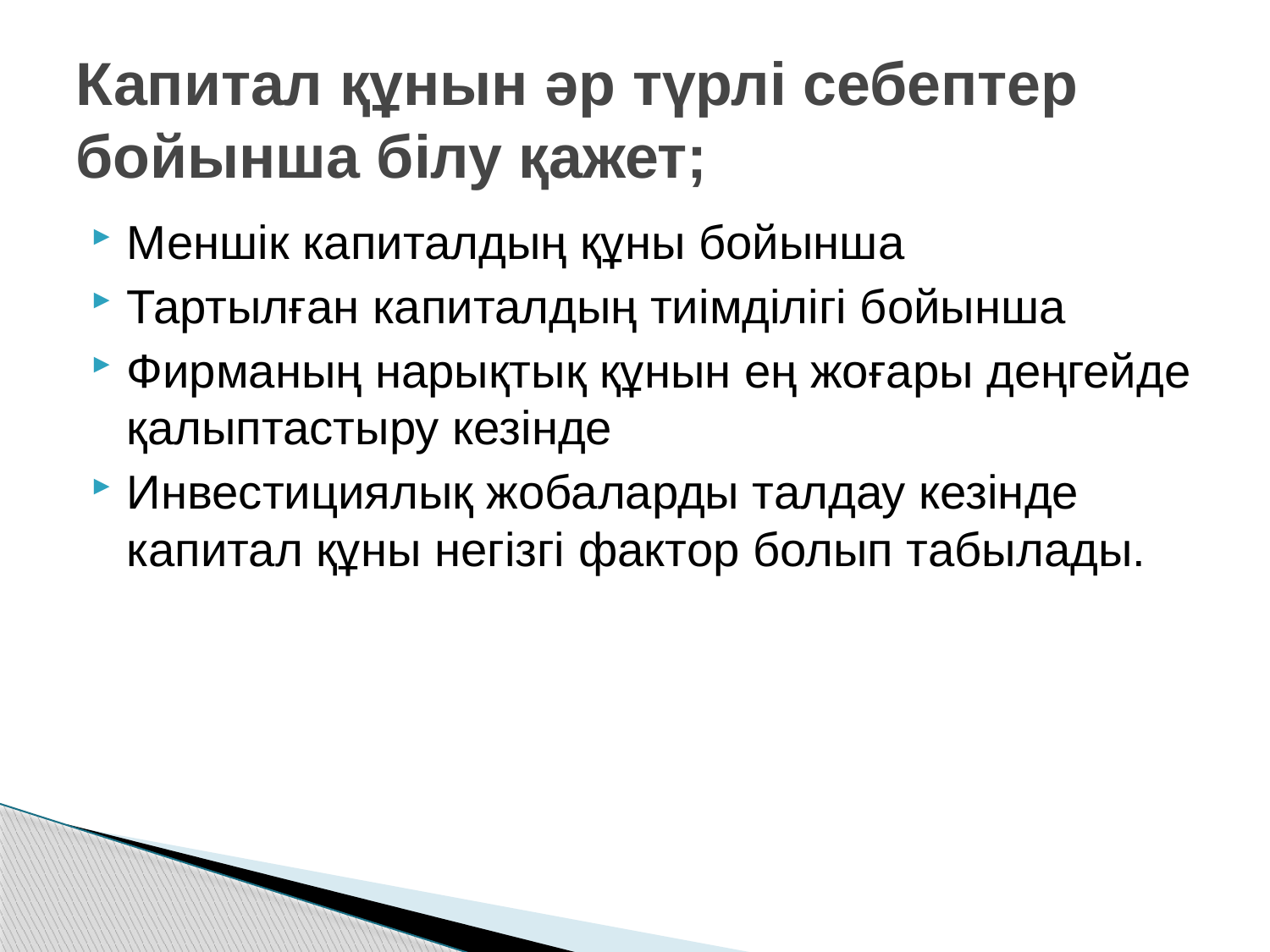

# Капитал құнын әр түрлі себептер бойынша білу қажет;
Меншік капиталдың құны бойынша
Тартылған капиталдың тиімділігі бойынша
Фирманың нарықтық құнын ең жоғары деңгейде қалыптастыру кезінде
Инвестициялық жобаларды талдау кезінде капитал құны негізгі фактор болып табылады.